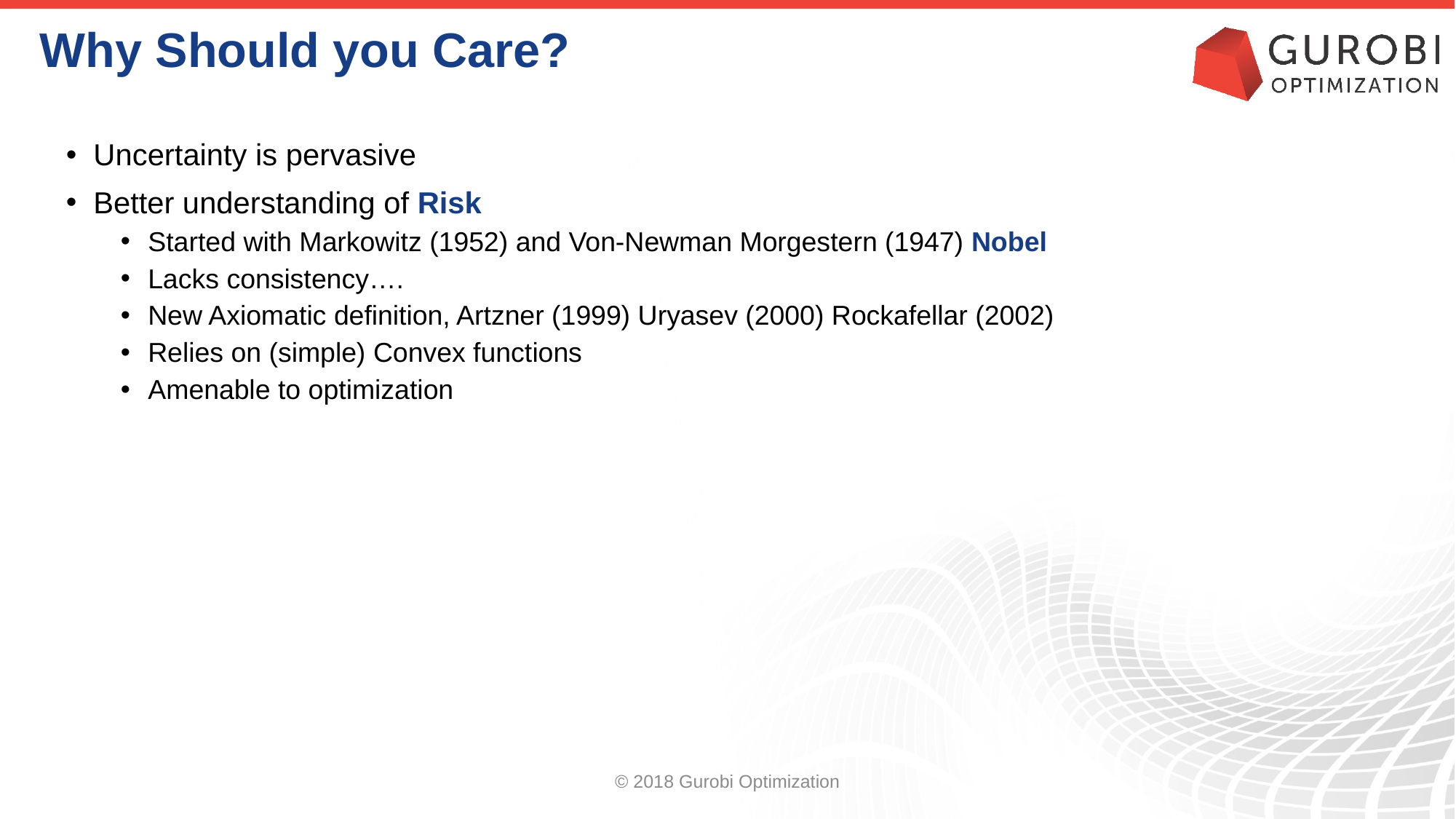

# Why Should you Care?
Uncertainty is pervasive
Better understanding of Risk
Started with Markowitz (1952) and Von-Newman Morgestern (1947) Nobel
Lacks consistency….
New Axiomatic definition, Artzner (1999) Uryasev (2000) Rockafellar (2002)
Relies on (simple) Convex functions
Amenable to optimization

© 2018 Gurobi Optimization